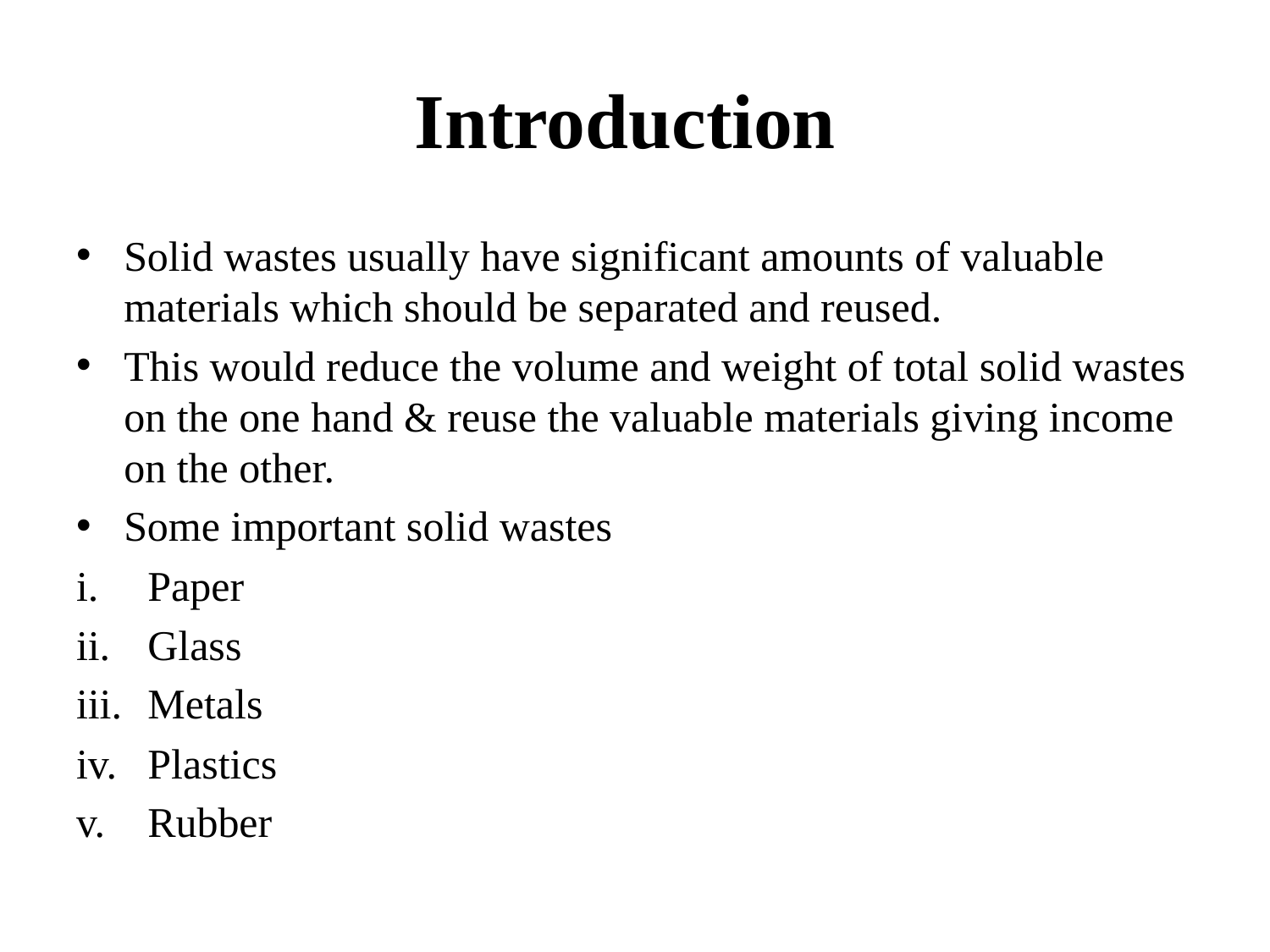

# Introduction
Solid wastes usually have significant amounts of valuable materials which should be separated and reused.
This would reduce the volume and weight of total solid wastes on the one hand & reuse the valuable materials giving income on the other.
Some important solid wastes
Paper
Glass
Metals
Plastics
Rubber